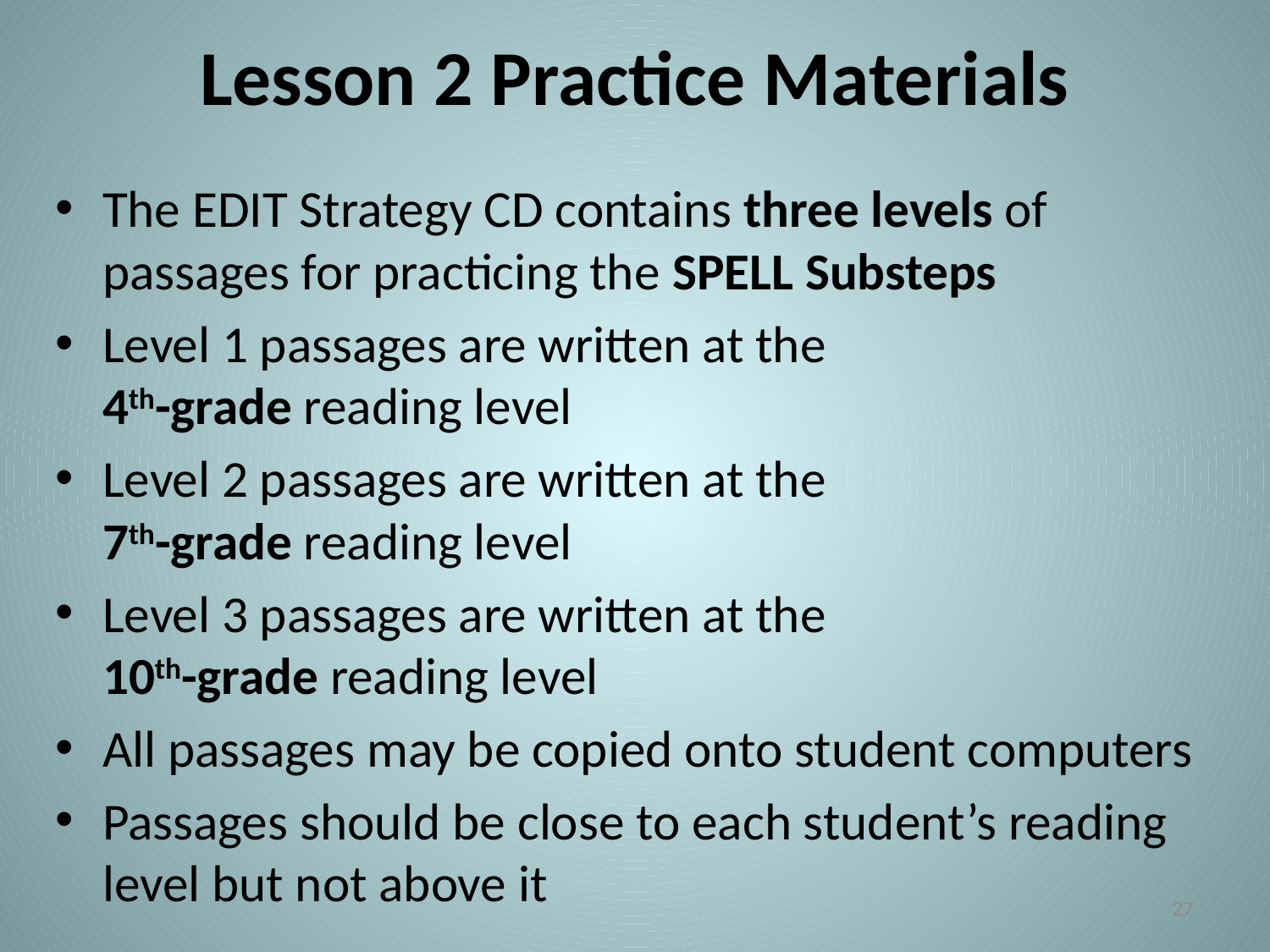

# Lesson 2 Practice Materials
The EDIT Strategy CD contains three levels of passages for practicing the SPELL Substeps
Level 1 passages are written at the
4th-grade reading level
Level 2 passages are written at the
7th-grade reading level
Level 3 passages are written at the
10th-grade reading level
All passages may be copied onto student computers
Passages should be close to each student’s reading level but not above it

27